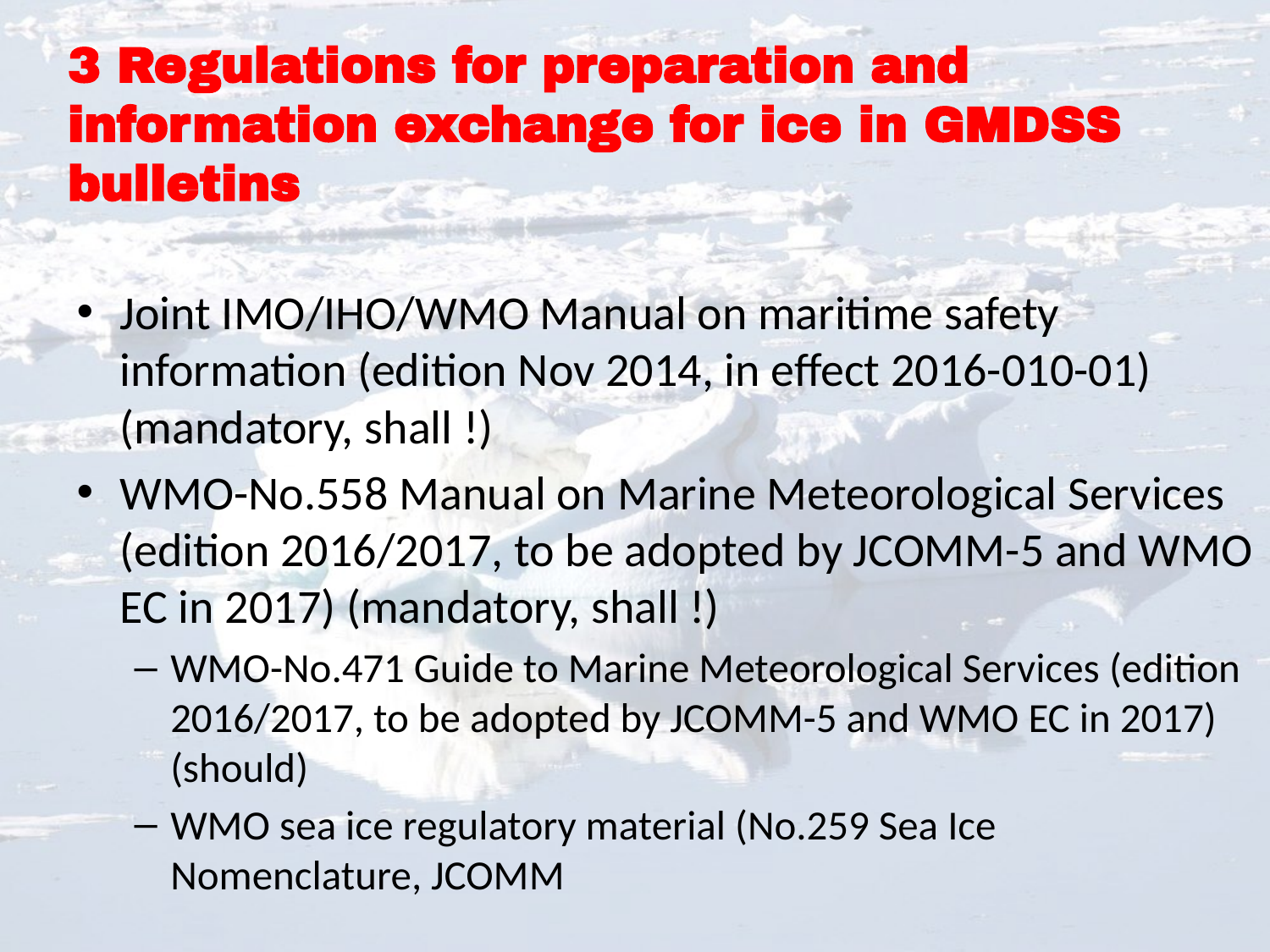

3 Regulations for preparation and information exchange for ice in GMDSS bulletins

Joint IMO/IHO/WMO Manual on maritime safety information (edition Nov 2014, in effect 2016-010-01) (mandatory, shall !)
WMO-No.558 Manual on Marine Meteorological Services (edition 2016/2017, to be adopted by JCOMM-5 and WMO EC in 2017) (mandatory, shall !)
WMO-No.471 Guide to Marine Meteorological Services (edition 2016/2017, to be adopted by JCOMM-5 and WMO EC in 2017) (should)
WMO sea ice regulatory material (No.259 Sea Ice Nomenclature, JCOMM